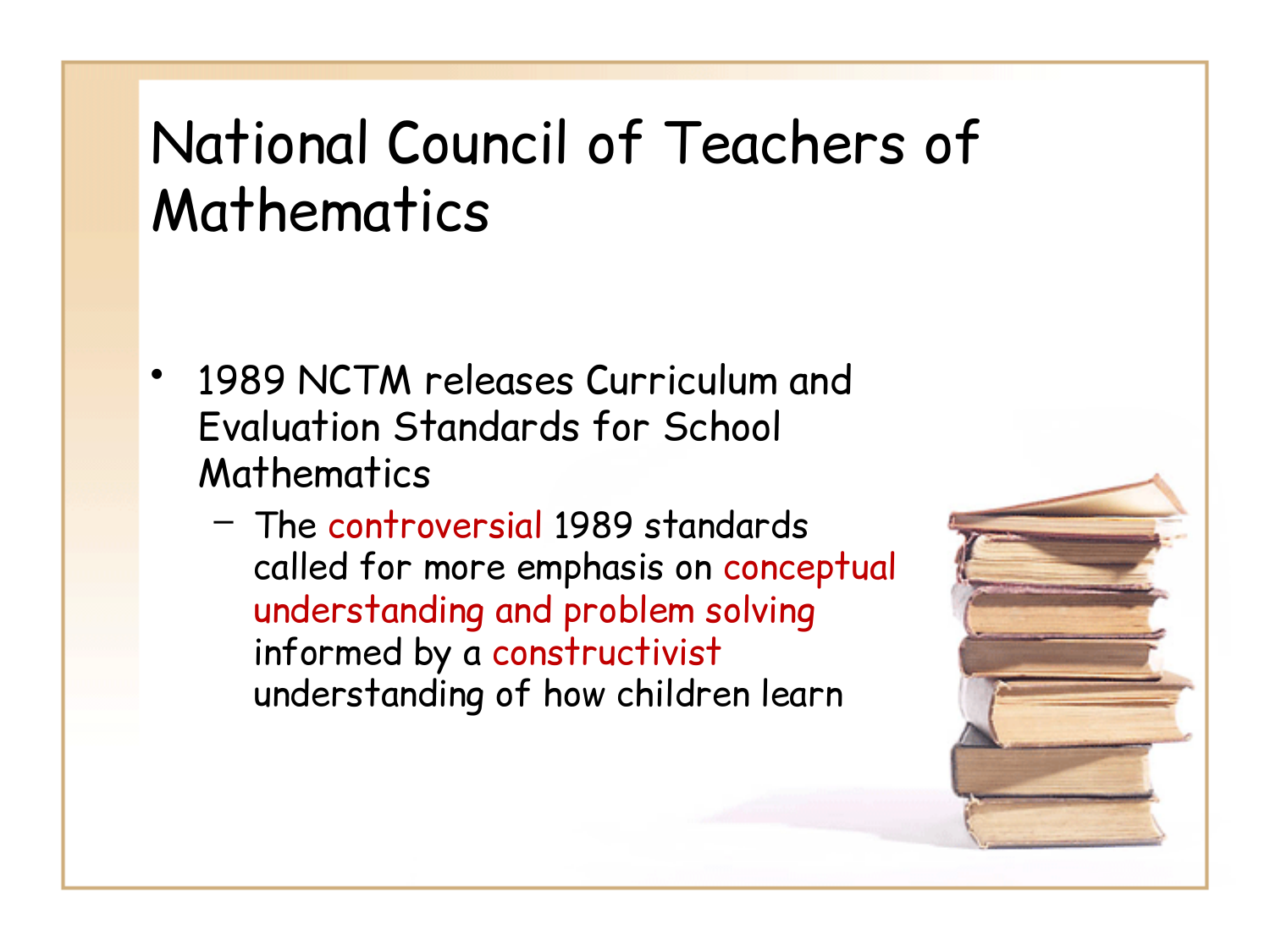

# National Council of Teachers of Mathematics
1989 NCTM releases Curriculum and Evaluation Standards for School Mathematics
The controversial 1989 standards called for more emphasis on conceptual understanding and problem solving informed by a constructivist understanding of how children learn